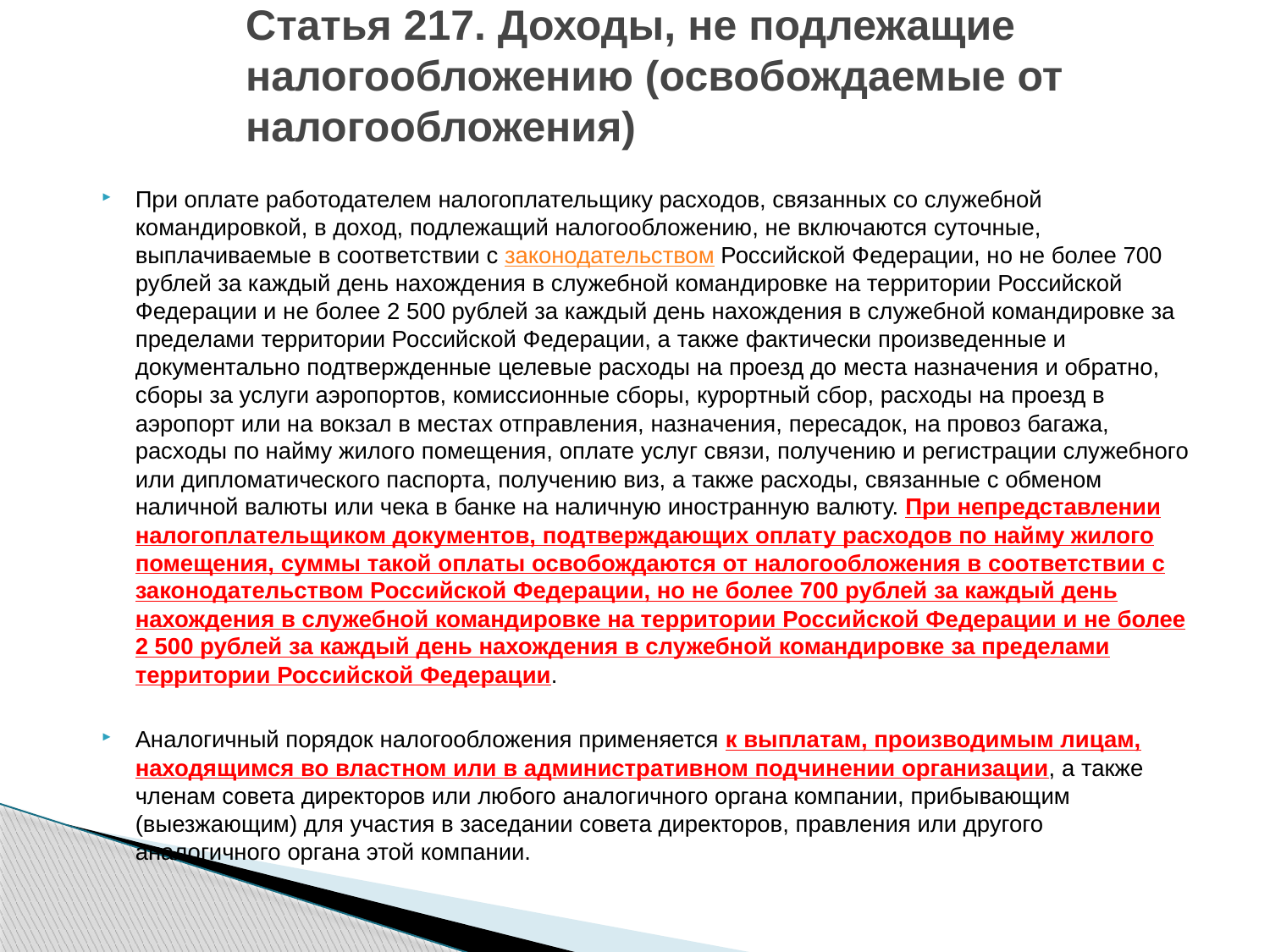

# Статья 217. Доходы, не подлежащие налогообложению (освобождаемые от налогообложения)
При оплате работодателем налогоплательщику расходов, связанных со служебной командировкой, в доход, подлежащий налогообложению, не включаются суточные, выплачиваемые в соответствии с законодательством Российской Федерации, но не более 700 рублей за каждый день нахождения в служебной командировке на территории Российской Федерации и не более 2 500 рублей за каждый день нахождения в служебной командировке за пределами территории Российской Федерации, а также фактически произведенные и документально подтвержденные целевые расходы на проезд до места назначения и обратно, сборы за услуги аэропортов, комиссионные сборы, курортный сбор, расходы на проезд в аэропорт или на вокзал в местах отправления, назначения, пересадок, на провоз багажа, расходы по найму жилого помещения, оплате услуг связи, получению и регистрации служебного или дипломатического паспорта, получению виз, а также расходы, связанные с обменом наличной валюты или чека в банке на наличную иностранную валюту. При непредставлении налогоплательщиком документов, подтверждающих оплату расходов по найму жилого помещения, суммы такой оплаты освобождаются от налогообложения в соответствии с законодательством Российской Федерации, но не более 700 рублей за каждый день нахождения в служебной командировке на территории Российской Федерации и не более 2 500 рублей за каждый день нахождения в служебной командировке за пределами территории Российской Федерации.

Аналогичный порядок налогообложения применяется к выплатам, производимым лицам, находящимся во властном или в административном подчинении организации, а также членам совета директоров или любого аналогичного органа компании, прибывающим (выезжающим) для участия в заседании совета директоров, правления или другого аналогичного органа этой компании.